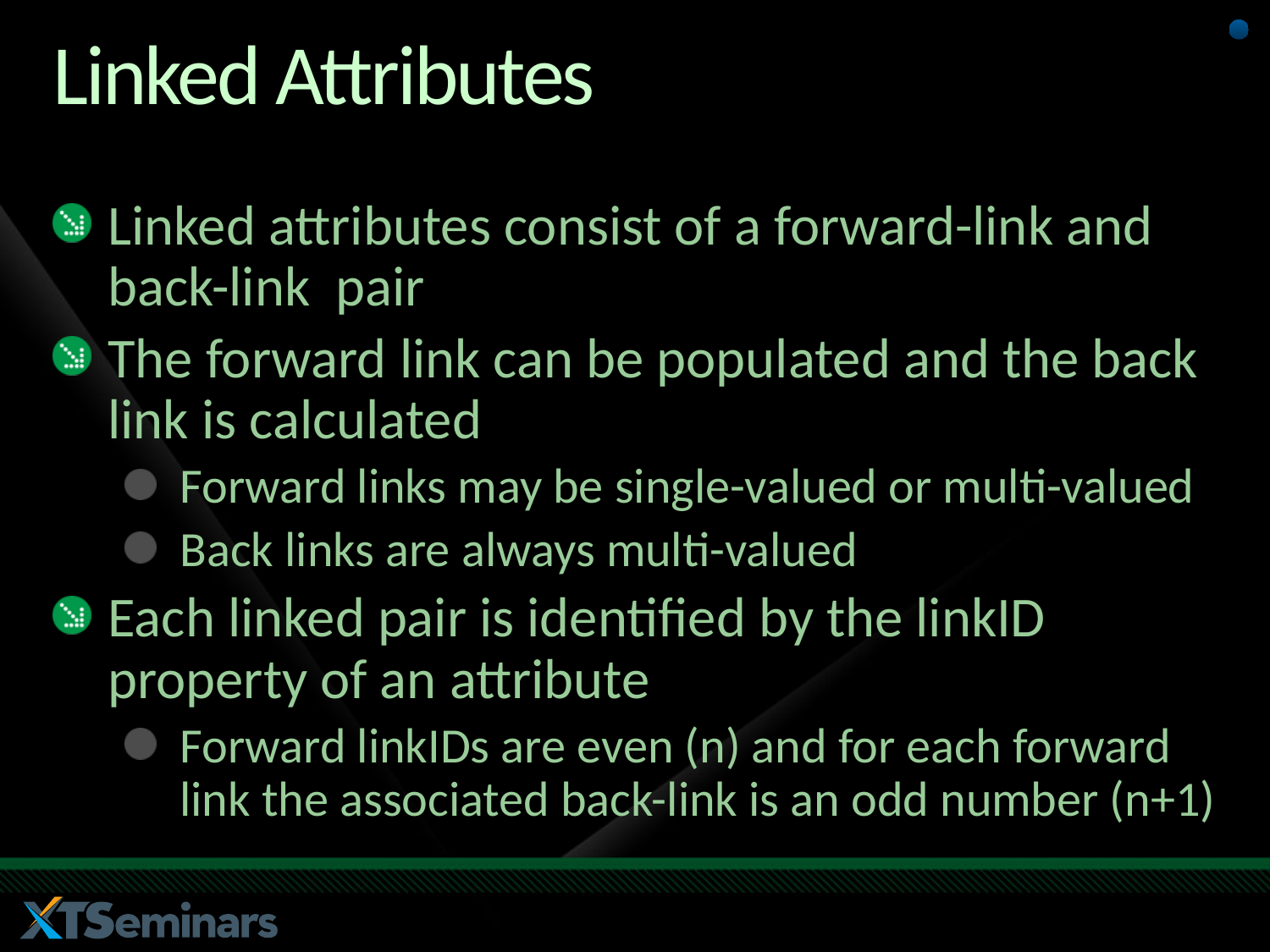

# Linked Attributes
Linked attributes consist of a forward-link and back-link  pair
The forward link can be populated and the back link is calculated
Forward links may be single-valued or multi-valued
Back links are always multi-valued
Each linked pair is identified by the linkID property of an attribute
Forward linkIDs are even (n) and for each forward link the associated back-link is an odd number (n+1)